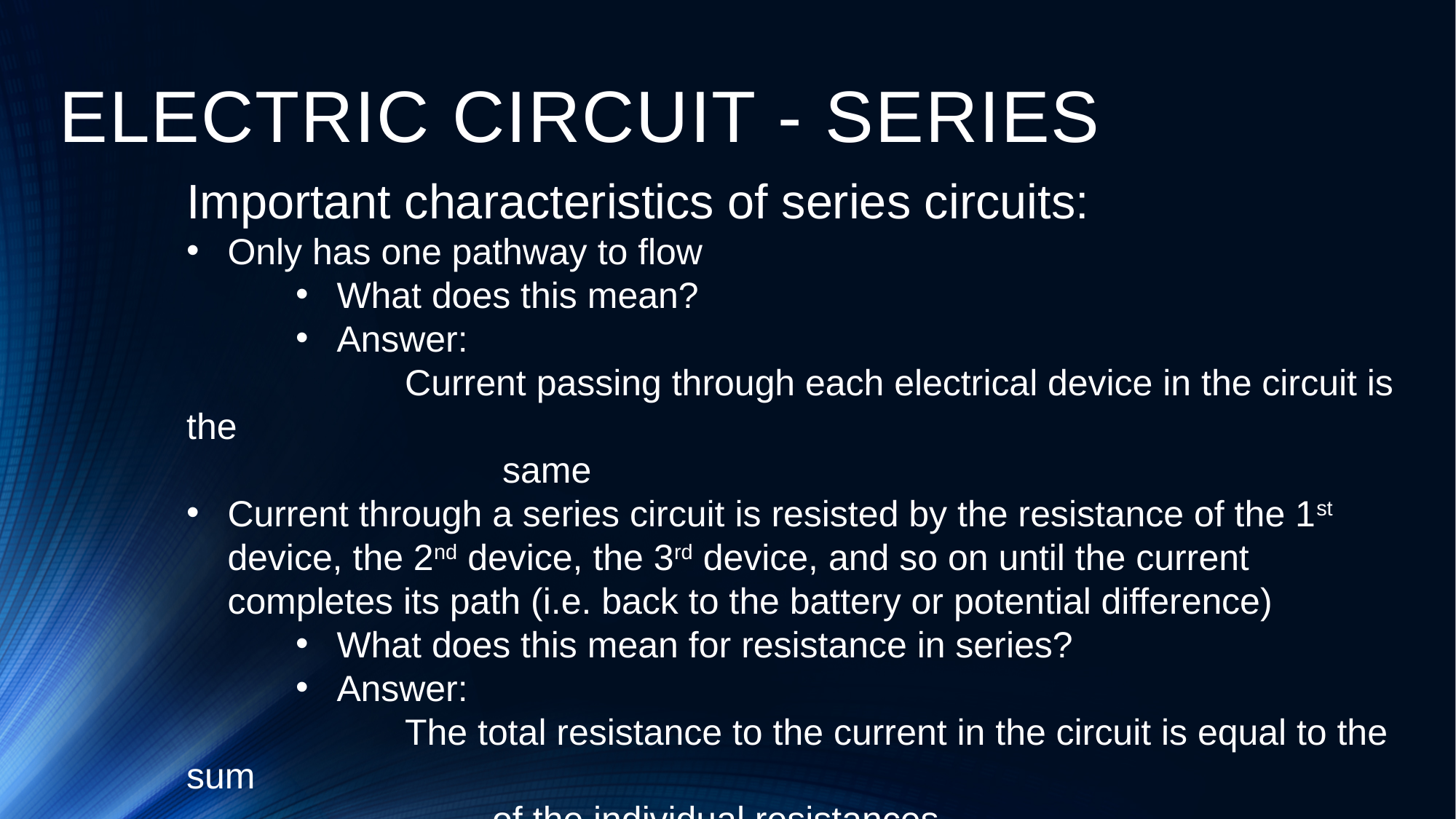

# ELECTRIC CIRCUIT - SERIES
Important characteristics of series circuits:
Only has one pathway to flow
What does this mean?
Answer:
		Current passing through each electrical device in the circuit is the
                               same
Current through a series circuit is resisted by the resistance of the 1st device, the 2nd device, the 3rd device, and so on until the current completes its path (i.e. back to the battery or potential difference)
What does this mean for resistance in series?
Answer:
		The total resistance to the current in the circuit is equal to the sum
                              of the individual resistances.